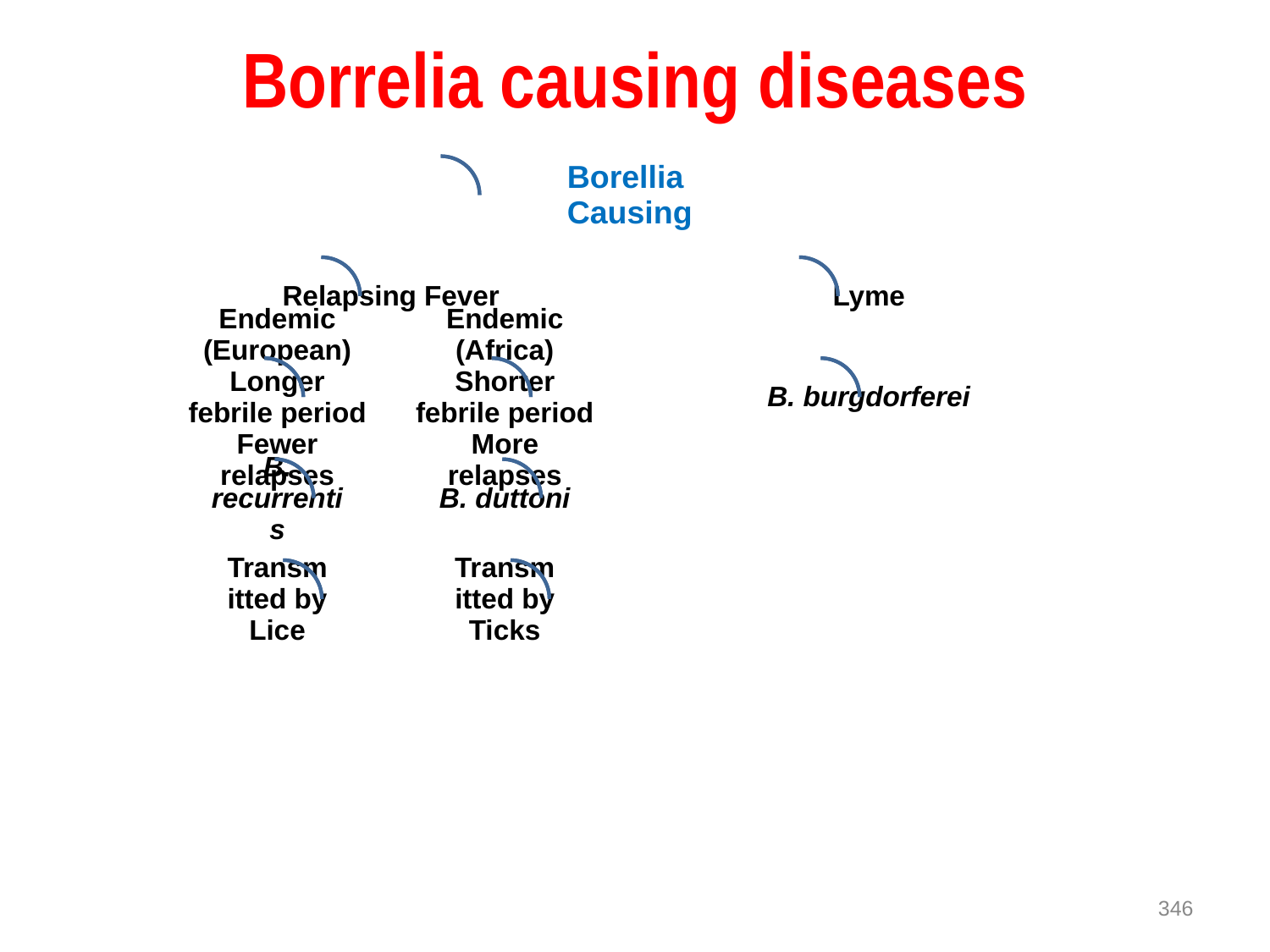

# Borrelia causing diseases
Borellia
Causing
Relapsing Fever
Endemic (European)
Shorter febrile period
B. duttoni
Lyme
B. burgdorferei

346